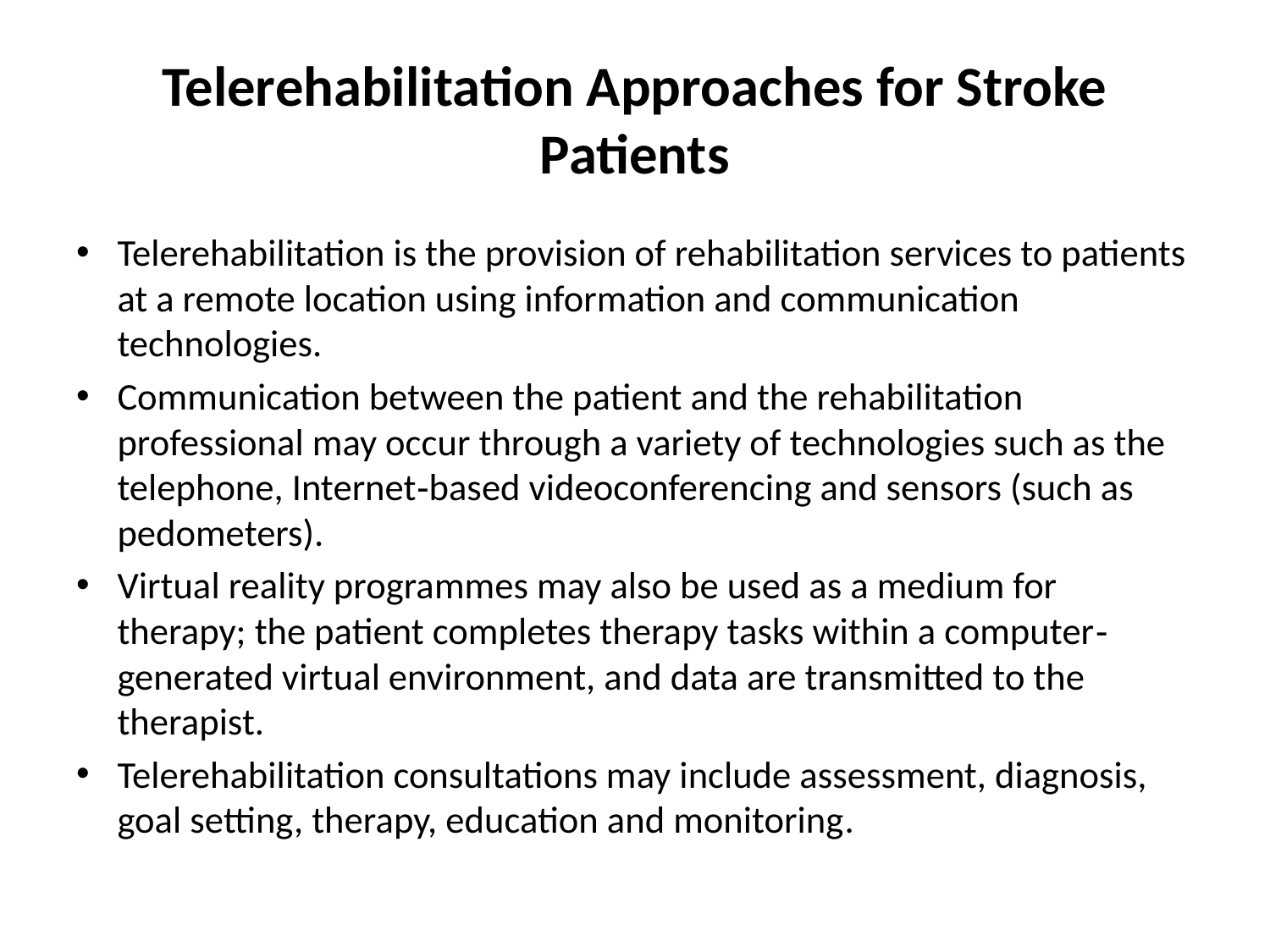

# Telerehabilitation Approaches for Stroke Patients
Telerehabilitation is the provision of rehabilitation services to patients at a remote location using information and communication technologies.
Communication between the patient and the rehabilitation professional may occur through a variety of technologies such as the telephone, Internet‐based videoconferencing and sensors (such as pedometers).
Virtual reality programmes may also be used as a medium for therapy; the patient completes therapy tasks within a computer‐generated virtual environment, and data are transmitted to the therapist.
Telerehabilitation consultations may include assessment, diagnosis, goal setting, therapy, education and monitoring.